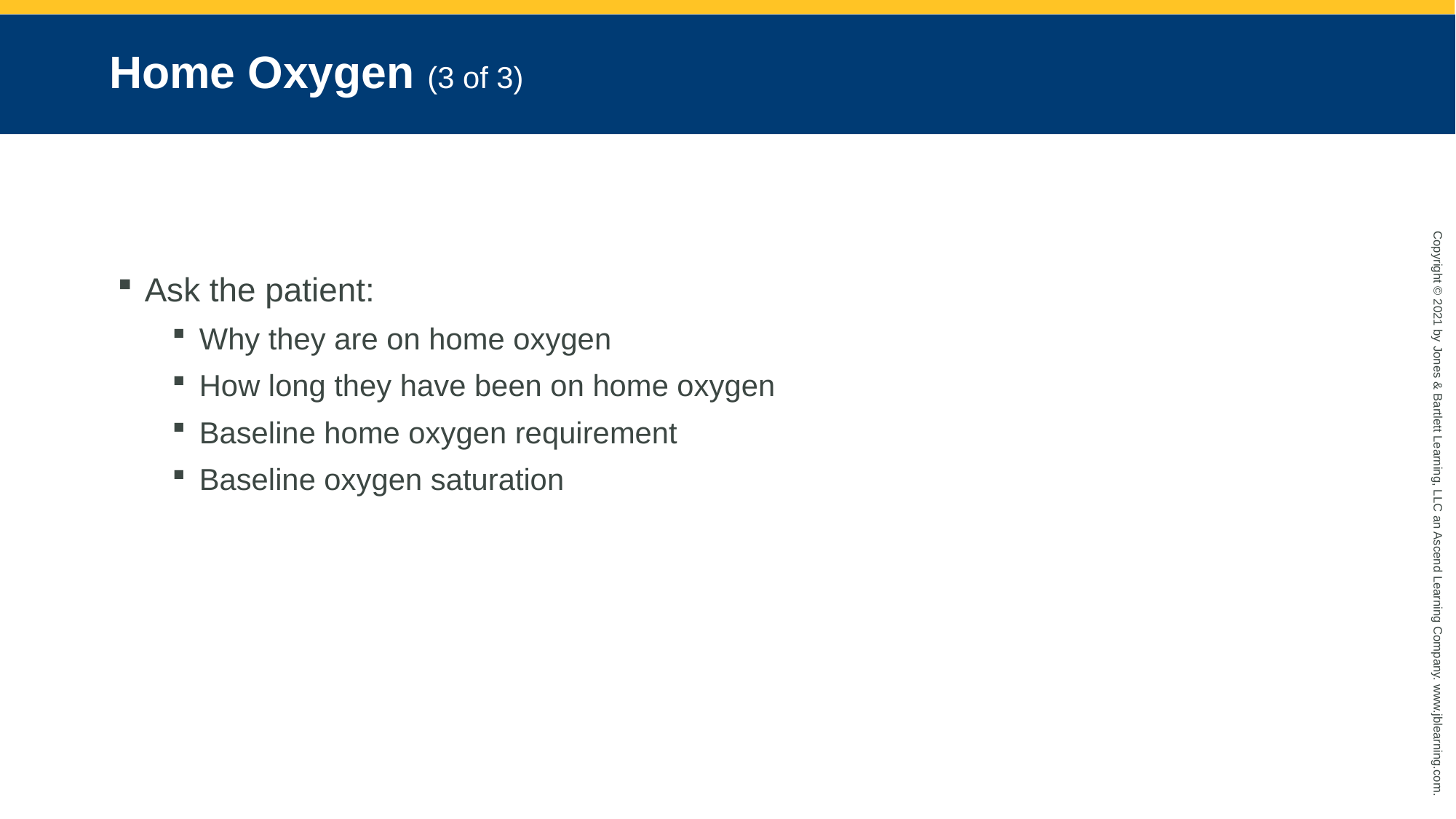

# Home Oxygen (3 of 3)
Ask the patient:
Why they are on home oxygen
How long they have been on home oxygen
Baseline home oxygen requirement
Baseline oxygen saturation